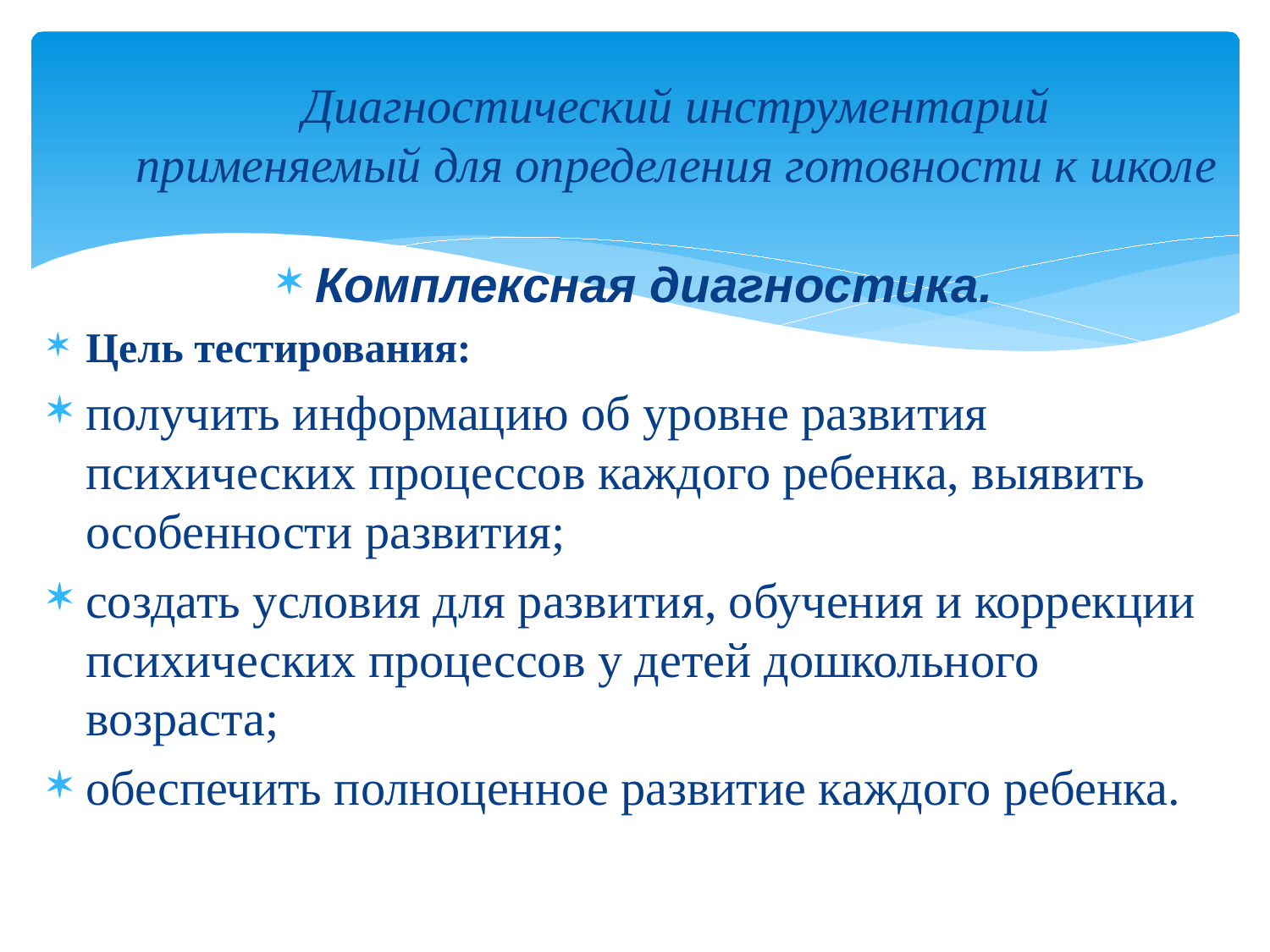

# Диагностический инструментарий применяемый для определения готовности к школе

Комплексная диагностика.
Цель тестирования:
получить информацию об уровне развития психических процессов каждого ребенка, выявить особенности развития;
создать условия для развития, обучения и коррекции психических процессов у детей дошкольного возраста;
обеспечить полноценное развитие каждого ребенка.